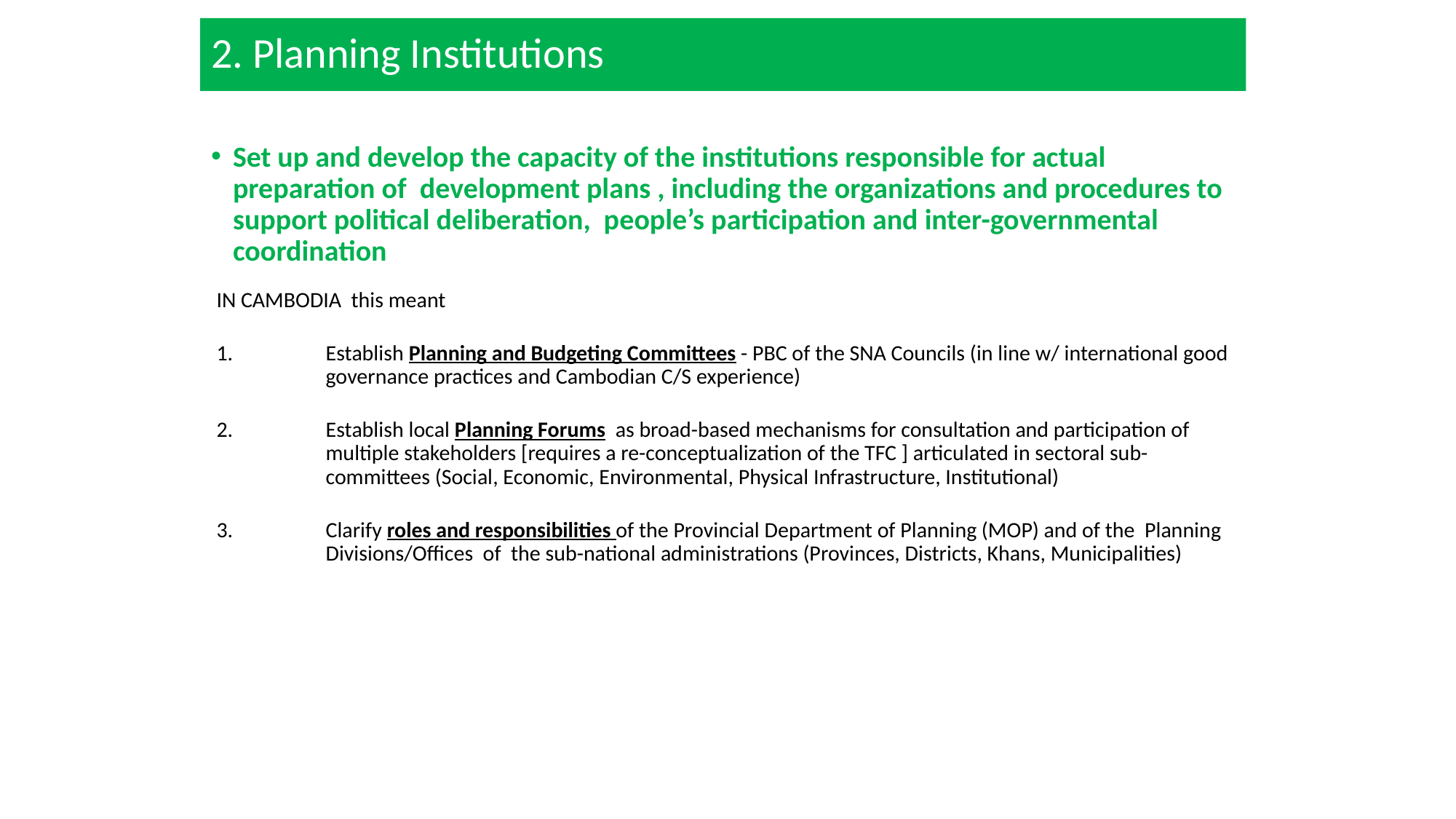

# 2. Planning Institutions
Set up and develop the capacity of the institutions responsible for actual preparation of  development plans , including the organizations and procedures to support political deliberation,  people’s participation and inter-governmental coordination

IN CAMBODIA  this meant

Establish Planning and Budgeting Committees - PBC of the SNA Councils (in line w/ international good governance practices and Cambodian C/S experience)

Establish local Planning Forums  as broad-based mechanisms for consultation and participation of multiple stakeholders [requires a re-conceptualization of the TFC ] articulated in sectoral sub-committees (Social, Economic, Environmental, Physical Infrastructure, Institutional)

Clarify roles and responsibilities of the Provincial Department of Planning (MOP) and of the  Planning Divisions/Offices  of  the sub-national administrations (Provinces, Districts, Khans, Municipalities)